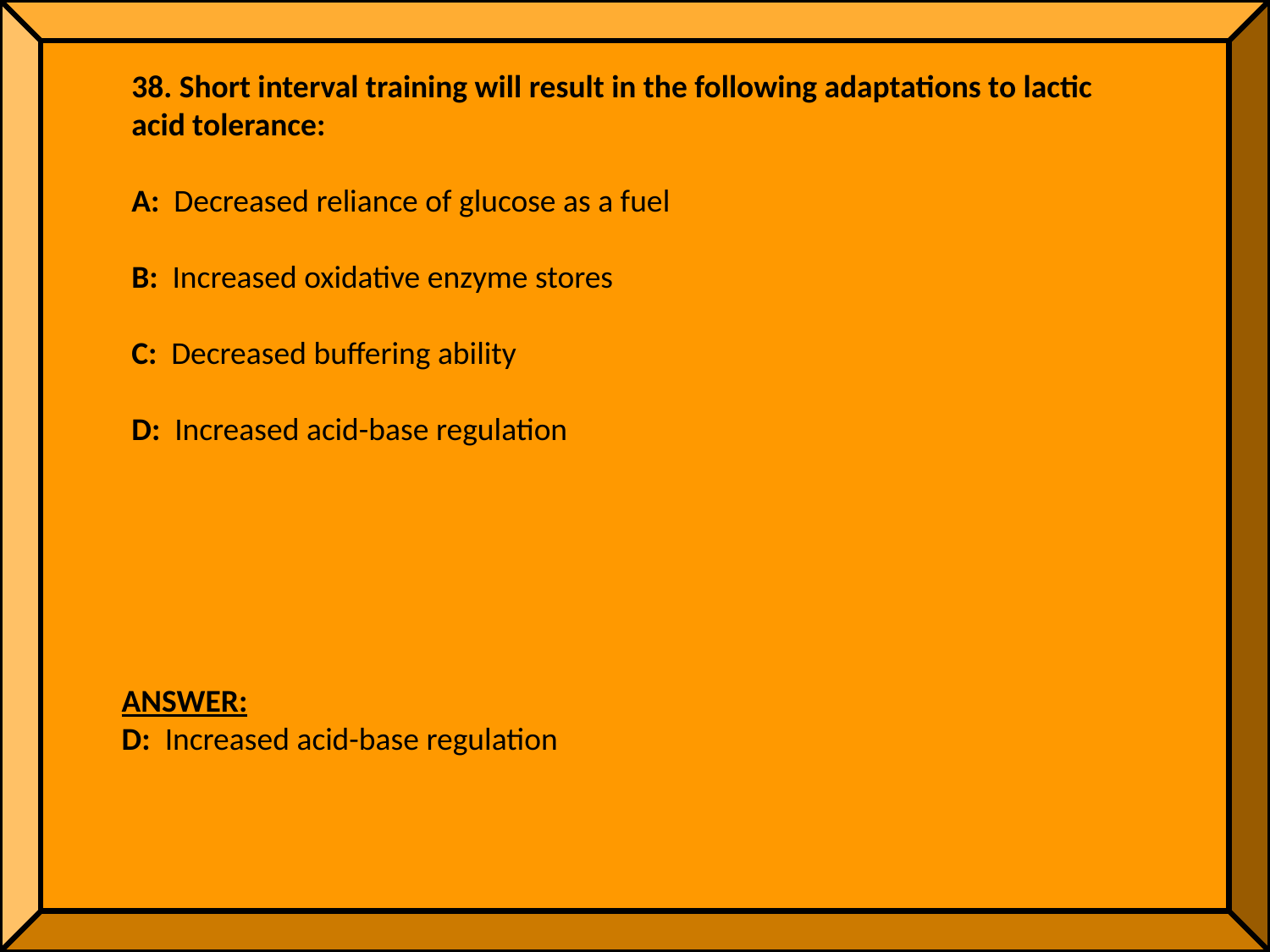

38. Short interval training will result in the following adaptations to lactic acid tolerance:

A:  Decreased reliance of glucose as a fuel

B:  Increased oxidative enzyme stores

C:  Decreased buffering ability

D:  Increased acid-base regulation

ANSWER:
D:  Increased acid-base regulation